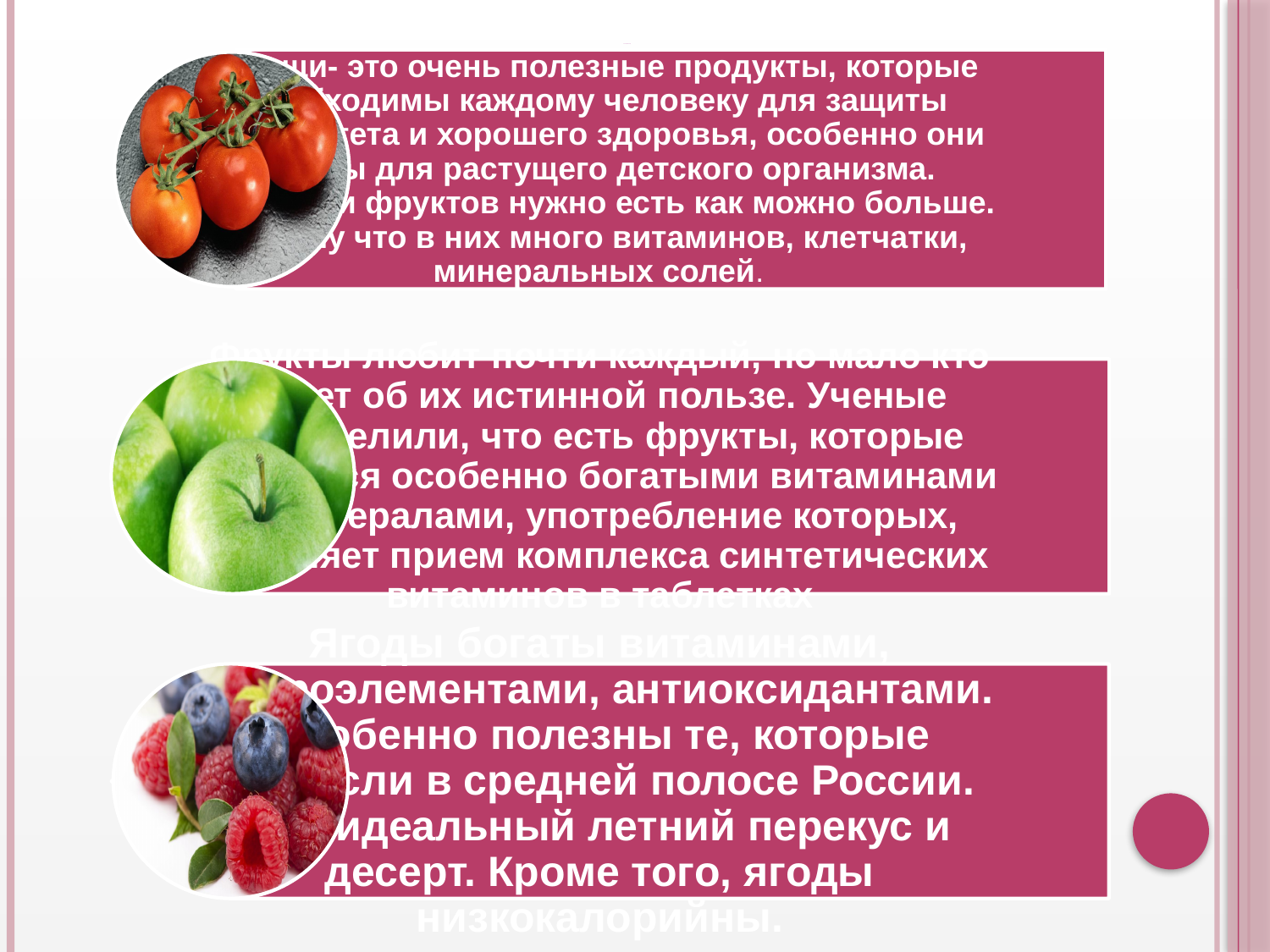

# Об овощях,фруктах и ягодах
Овощи- это очень полезные продукты, которые необходимы каждому человеку для защиты иммунитета и хорошего здоровья, особенно они важны для растущего детского организма. Овощей и фруктов нужно есть как можно больше. Потому что в них много витаминов, клетчатки, минеральных солей.
Фрукты любит почти каждый, но мало кто знает об их истинной пользе. Ученые определили, что есть фрукты, которые являются особенно богатыми витаминами и минералами, употребление которых, заменяет прием комплекса синтетических витаминов в таблетках
Ягоды богаты витаминами, микроэлементами, антиоксидантами. Особенно полезны те, которые выросли в средней полосе России. Это идеальный летний перекус и десерт. Кроме того, ягоды низкокалорийны.